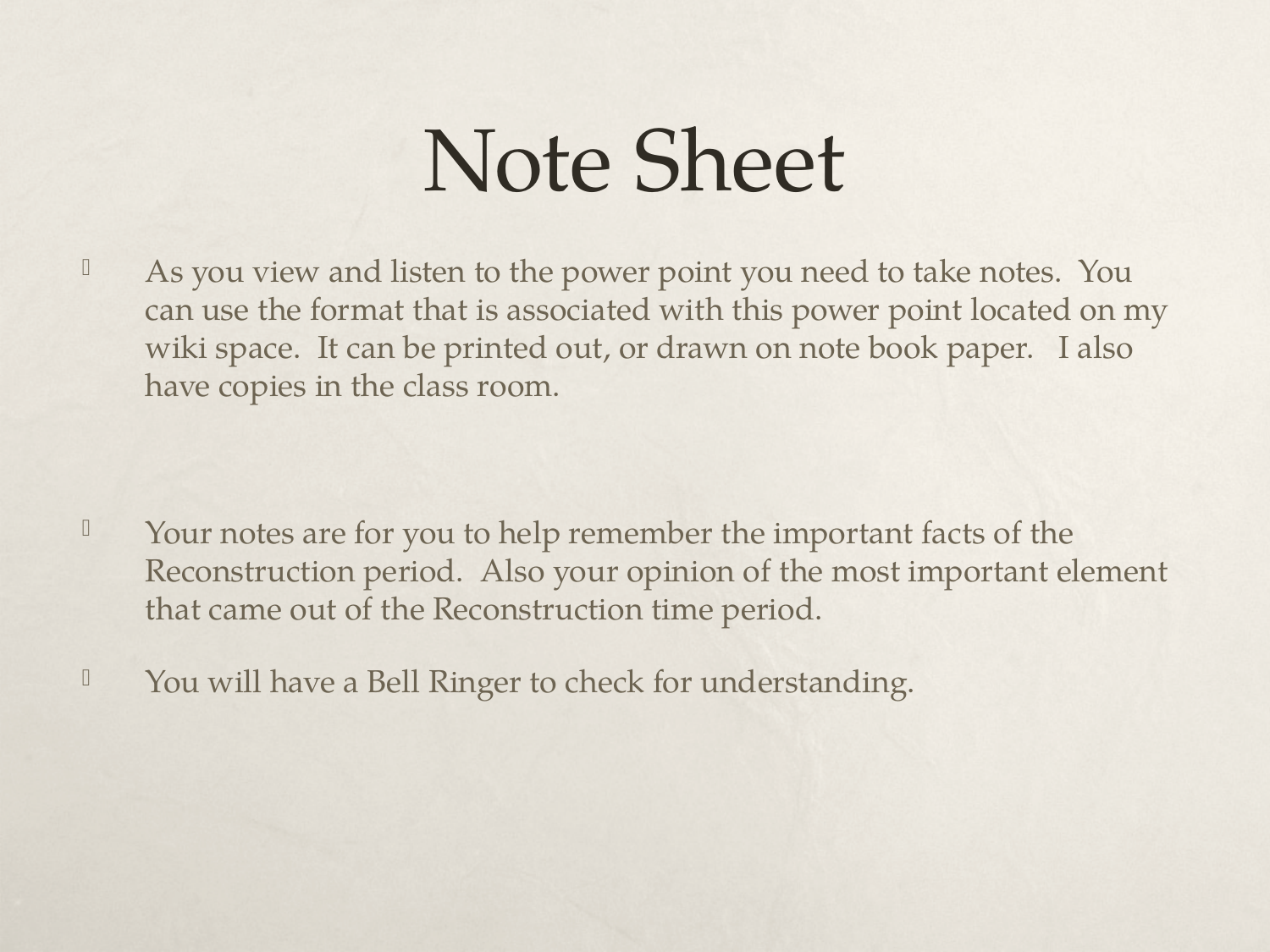

# Note Sheet
As you view and listen to the power point you need to take notes.  You can use the format that is associated with this power point located on my wiki space.  It can be printed out, or drawn on note book paper.   I also have copies in the class room.

Your notes are for you to help remember the important facts of the Reconstruction period.  Also your opinion of the most important element that came out of the Reconstruction time period.
You will have a Bell Ringer to check for understanding.